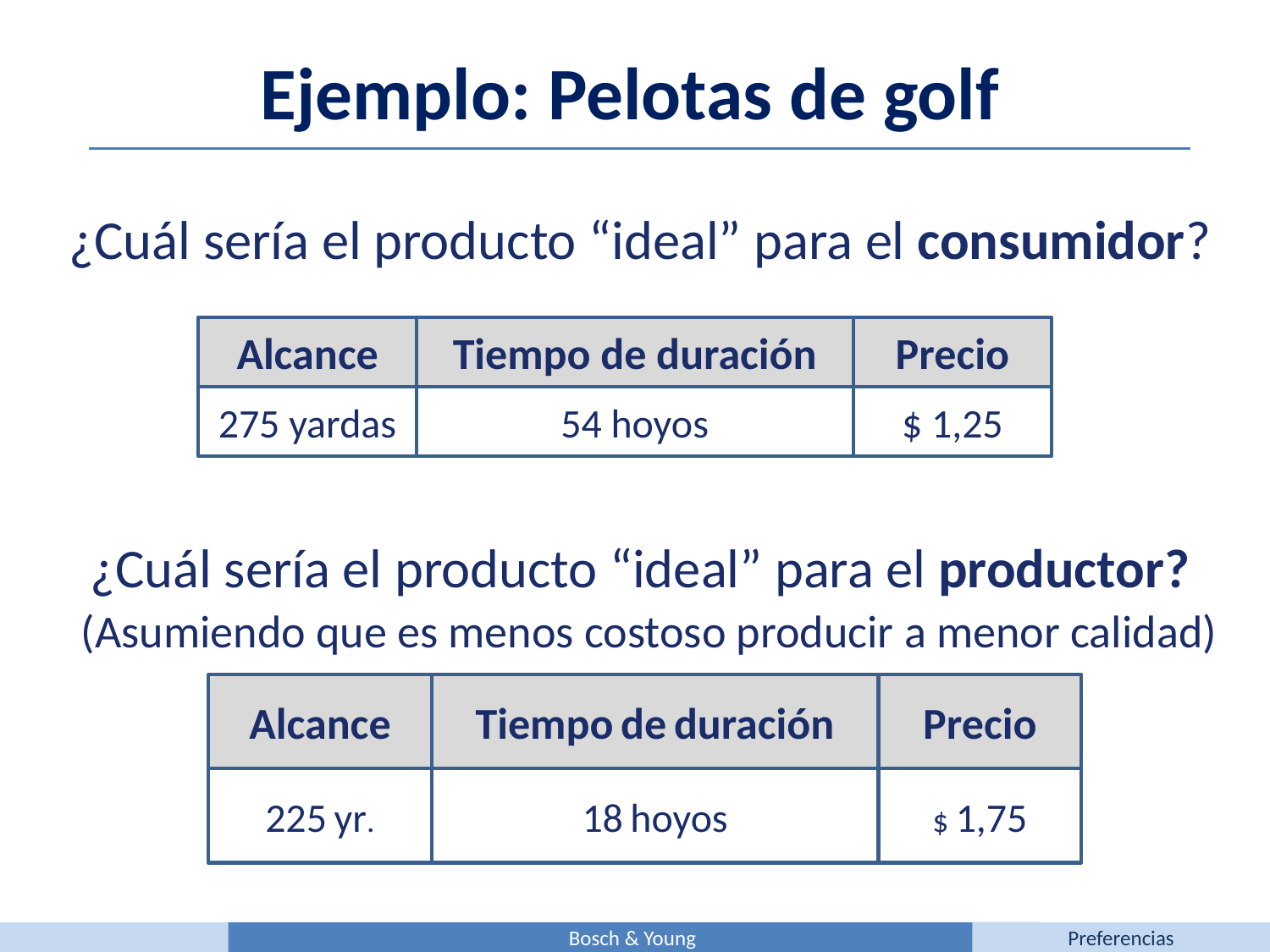

Ejemplo: Pelotas de golf
¿Cuál sería el producto “ideal” para el consumidor?
Alcance
Tiempo de duración
Precio
275 yardas
54 hoyos
$ 1,25
¿Cuál sería el producto “ideal” para el productor?
(Asumiendo que es menos costoso producir a menor calidad)
Alcance
Tiempo de duración
Precio
225 yr.
18 hoyos
$ 1,75

Bosch & Young
Preferencias